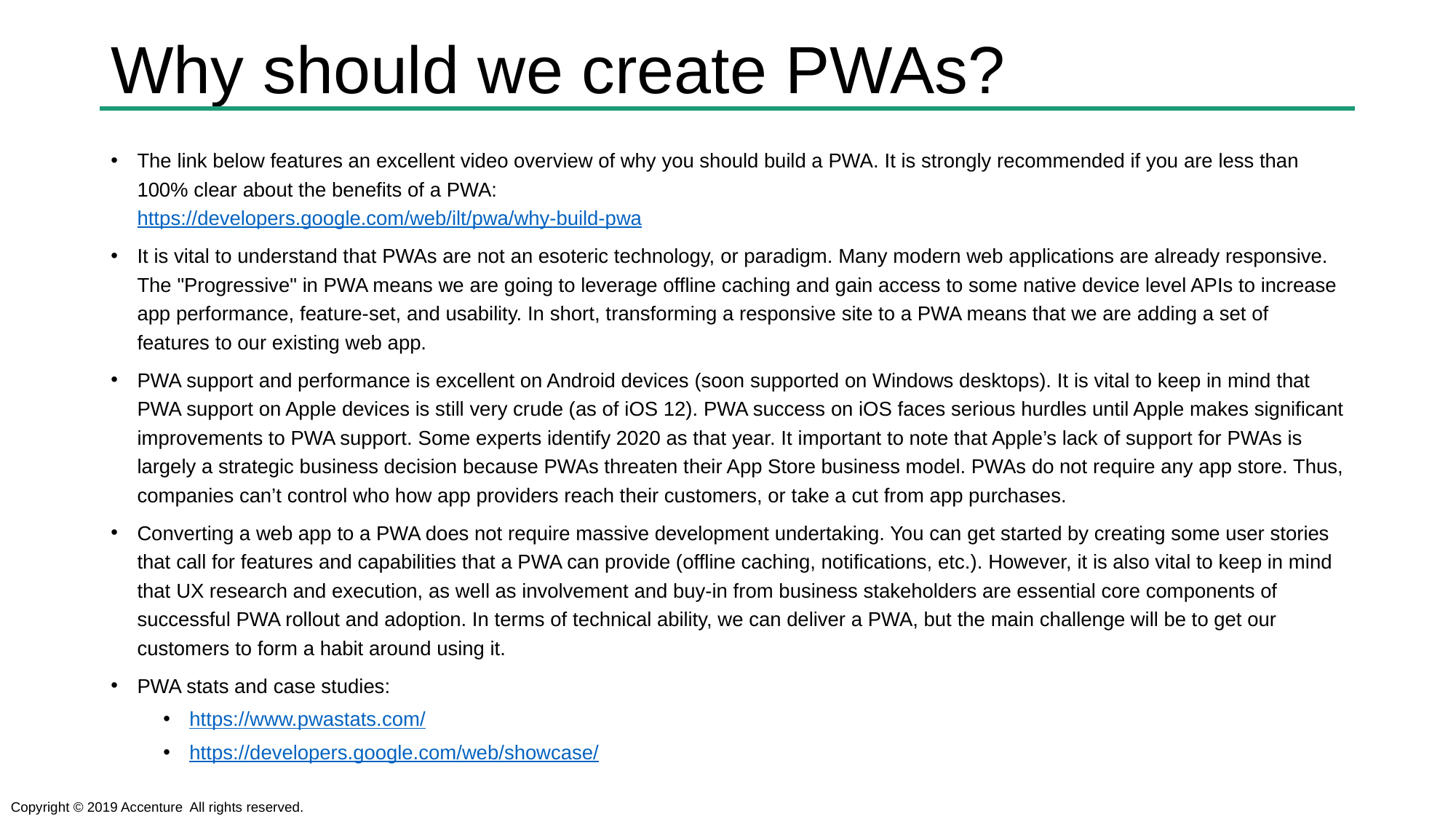

# Why should we create PWAs?
The link below features an excellent video overview of why you should build a PWA. It is strongly recommended if you are less than 100% clear about the benefits of a PWA:
https://developers.google.com/web/ilt/pwa/why-build-pwa
It is vital to understand that PWAs are not an esoteric technology, or paradigm. Many modern web applications are already responsive. The "Progressive" in PWA means we are going to leverage offline caching and gain access to some native device level APIs to increase app performance, feature-set, and usability. In short, transforming a responsive site to a PWA means that we are adding a set of features to our existing web app.
PWA support and performance is excellent on Android devices (soon supported on Windows desktops). It is vital to keep in mind that PWA support on Apple devices is still very crude (as of iOS 12). PWA success on iOS faces serious hurdles until Apple makes significant improvements to PWA support. Some experts identify 2020 as that year. It important to note that Apple’s lack of support for PWAs is largely a strategic business decision because PWAs threaten their App Store business model. PWAs do not require any app store. Thus, companies can’t control who how app providers reach their customers, or take a cut from app purchases.
Converting a web app to a PWA does not require massive development undertaking. You can get started by creating some user stories that call for features and capabilities that a PWA can provide (offline caching, notifications, etc.). However, it is also vital to keep in mind that UX research and execution, as well as involvement and buy-in from business stakeholders are essential core components of successful PWA rollout and adoption. In terms of technical ability, we can deliver a PWA, but the main challenge will be to get our customers to form a habit around using it.
PWA stats and case studies:
https://www.pwastats.com/
https://developers.google.com/web/showcase/

Copyright © 2019 Accenture  All rights reserved.